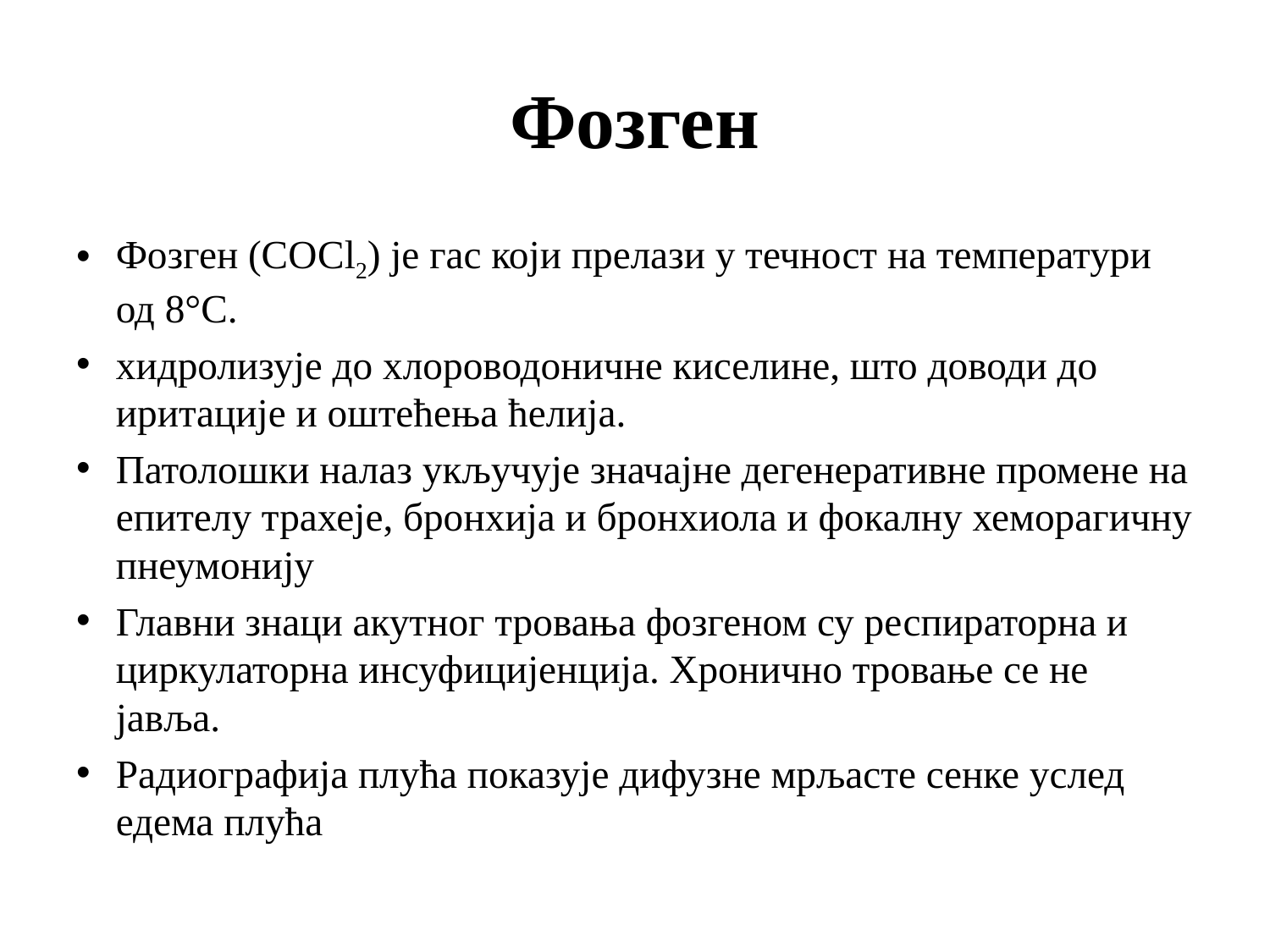

# Фозген
Фозген (СОСl2) је гас који прелази у течност на температури од 8°С.
хидролизује до хлороводоничне киселине, што доводи до иритације и оштећења ћелија.
Патолошки налаз укључује значајне дегенеративне промене на епителу трахеје, бронхија и бронхиола и фокалну хеморагичну пнеумонију
Главни знаци акутног тровања фозгеном су респираторна и циркулаторна инсуфицијенција. Хронично тровање се не јавља.
Радиографија плућа показује дифузне мрљасте сенке услед едема плућа